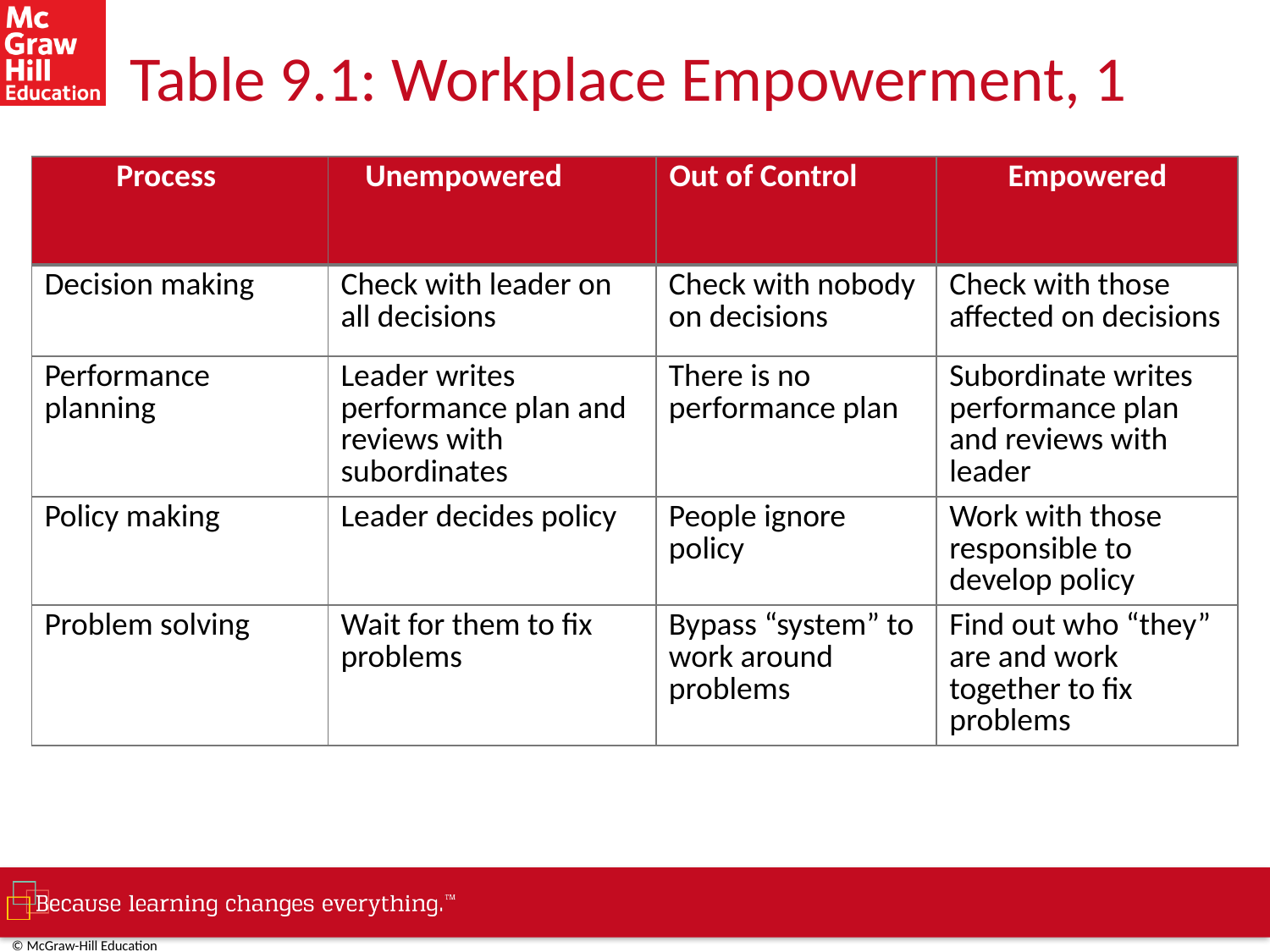

# Table 9.1: Workplace Empowerment, 1
| Process | Unempowered | Out of Control | Empowered |
| --- | --- | --- | --- |
| Decision making | Check with leader on all decisions | Check with nobody on decisions | Check with those affected on decisions |
| Performance planning | Leader writes performance plan and reviews with subordinates | There is no performance plan | Subordinate writes performance plan and reviews with leader |
| Policy making | Leader decides policy | People ignore policy | Work with those responsible to develop policy |
| Problem solving | Wait for them to fix problems | Bypass “system” to work around problems | Find out who “they” are and work together to fix problems |